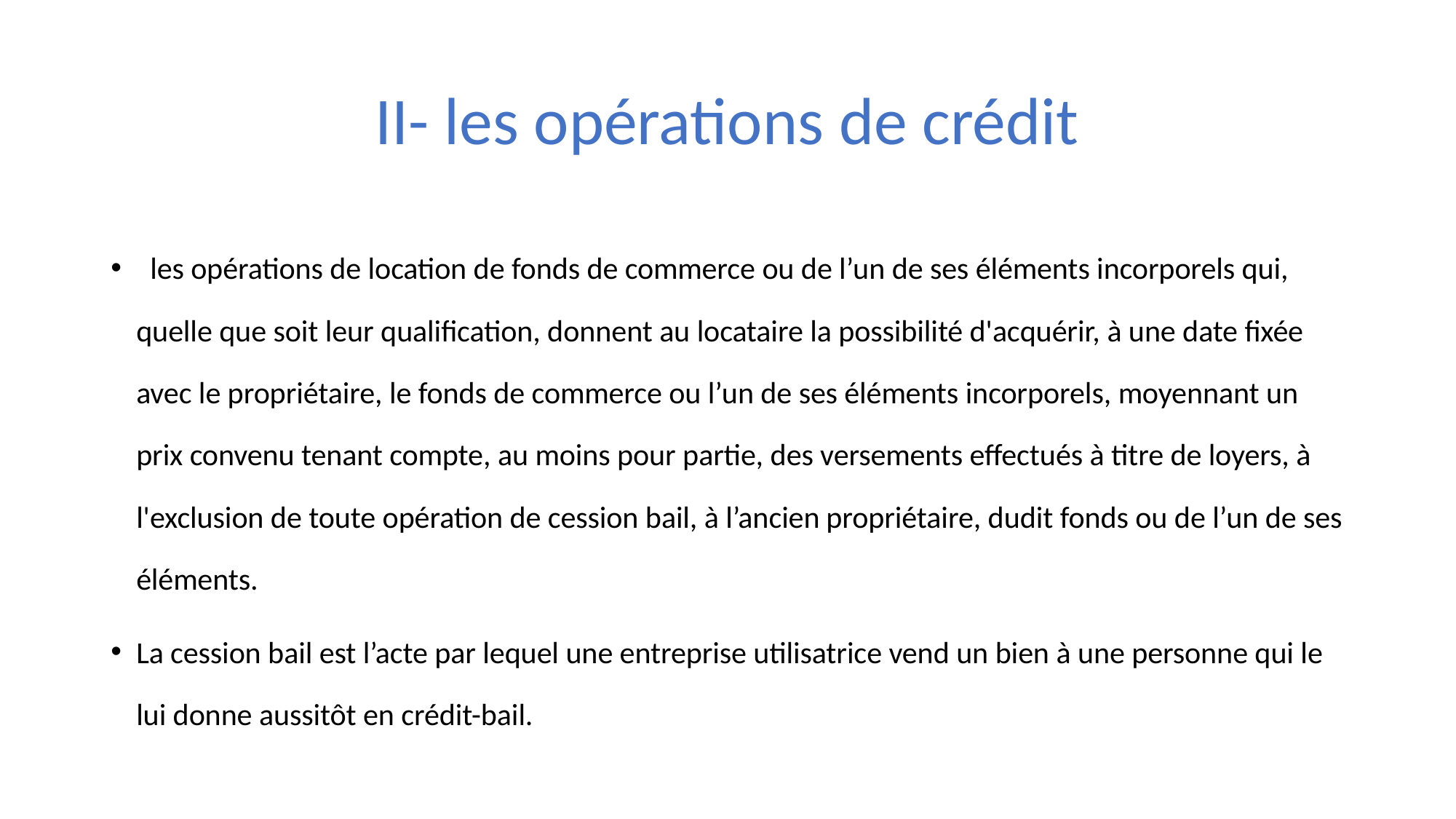

# II- les opérations de crédit
  les opérations de location de fonds de commerce ou de l’un de ses éléments incorporels qui, quelle que soit leur qualification, donnent au locataire la possibilité d'acquérir, à une date fixée avec le propriétaire, le fonds de commerce ou l’un de ses éléments incorporels, moyennant un prix convenu tenant compte, au moins pour partie, des versements effectués à titre de loyers, à l'exclusion de toute opération de cession bail, à l’ancien propriétaire, dudit fonds ou de l’un de ses éléments.
La cession bail est l’acte par lequel une entreprise utilisatrice vend un bien à une personne qui le lui donne aussitôt en crédit-bail.